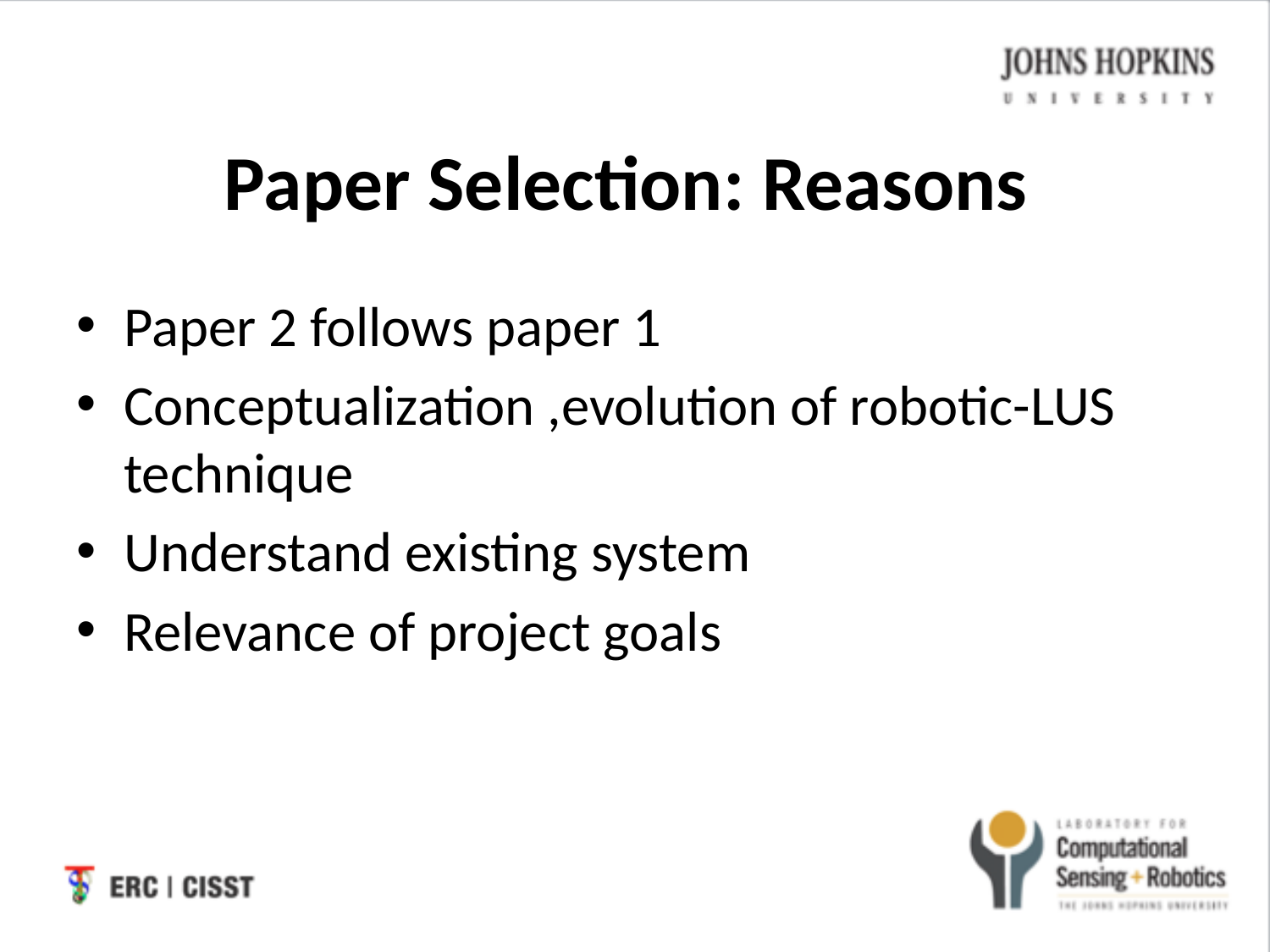

# Paper Selection: Reasons
Paper 2 follows paper 1
Conceptualization ,evolution of robotic-LUS technique
Understand existing system
Relevance of project goals